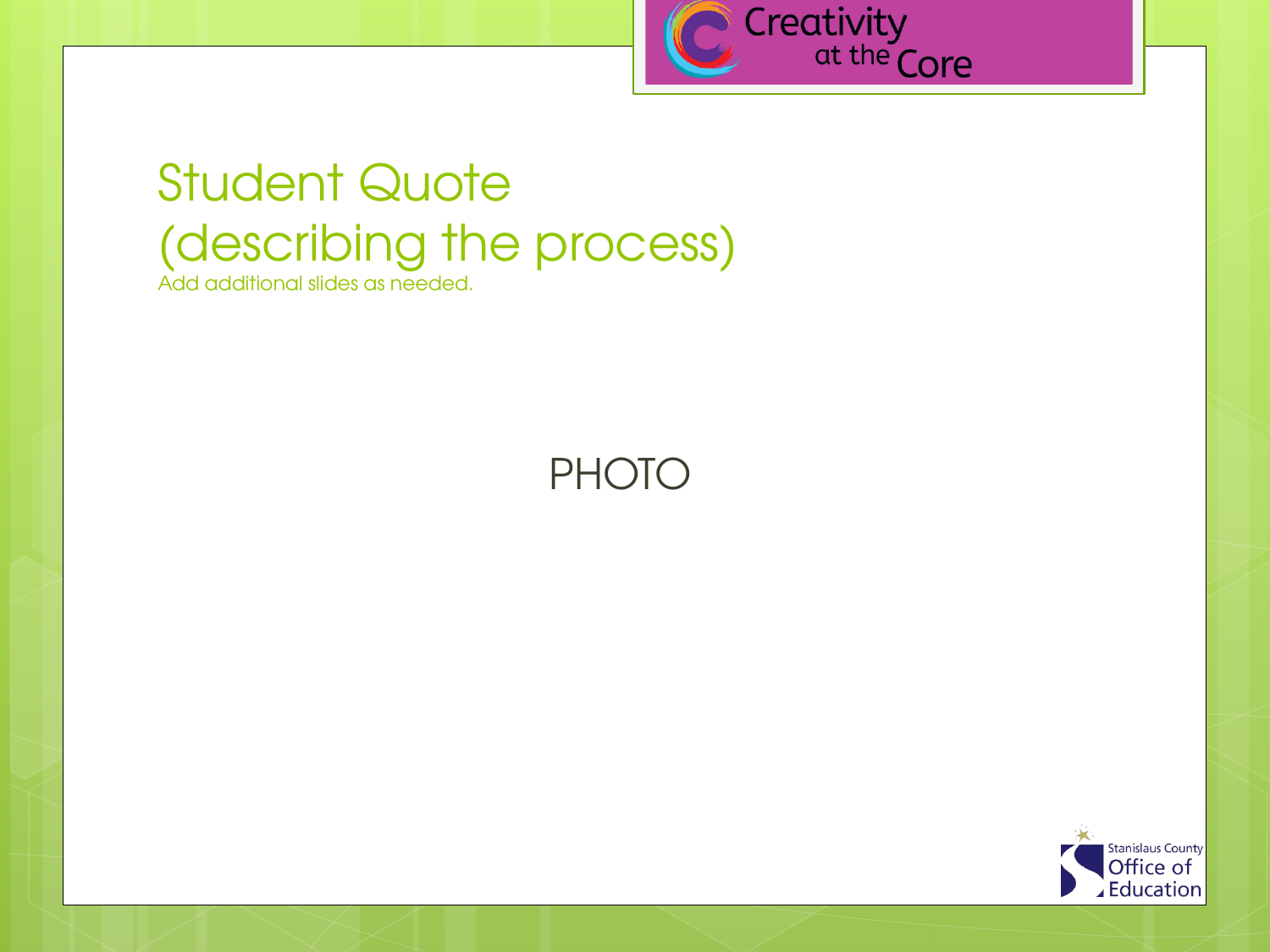

# Student Quote (describing the process) Add additional slides as needed.

PHOTO